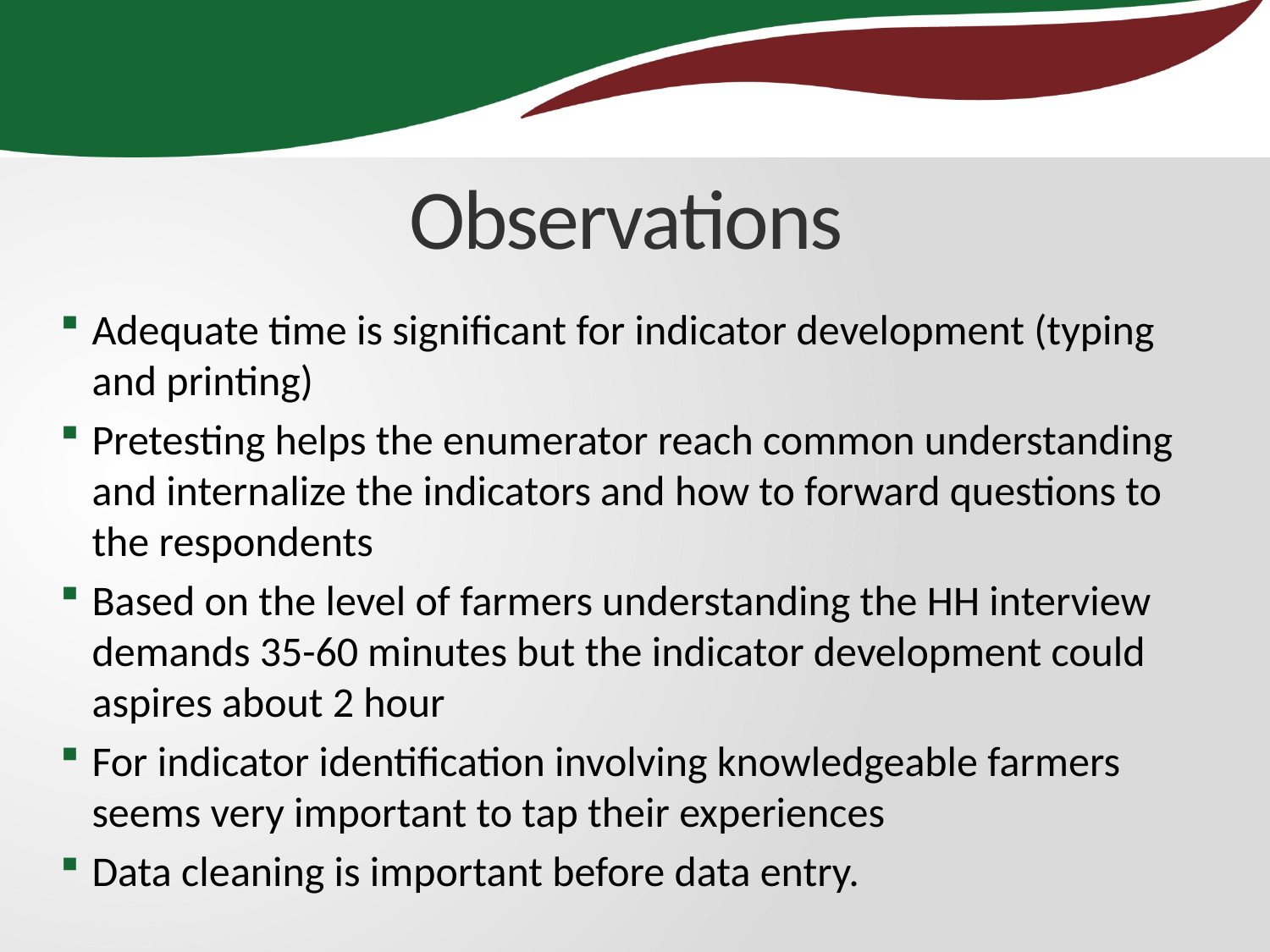

# Observations
Adequate time is significant for indicator development (typing and printing)
Pretesting helps the enumerator reach common understanding and internalize the indicators and how to forward questions to the respondents
Based on the level of farmers understanding the HH interview demands 35-60 minutes but the indicator development could aspires about 2 hour
For indicator identification involving knowledgeable farmers seems very important to tap their experiences
Data cleaning is important before data entry.